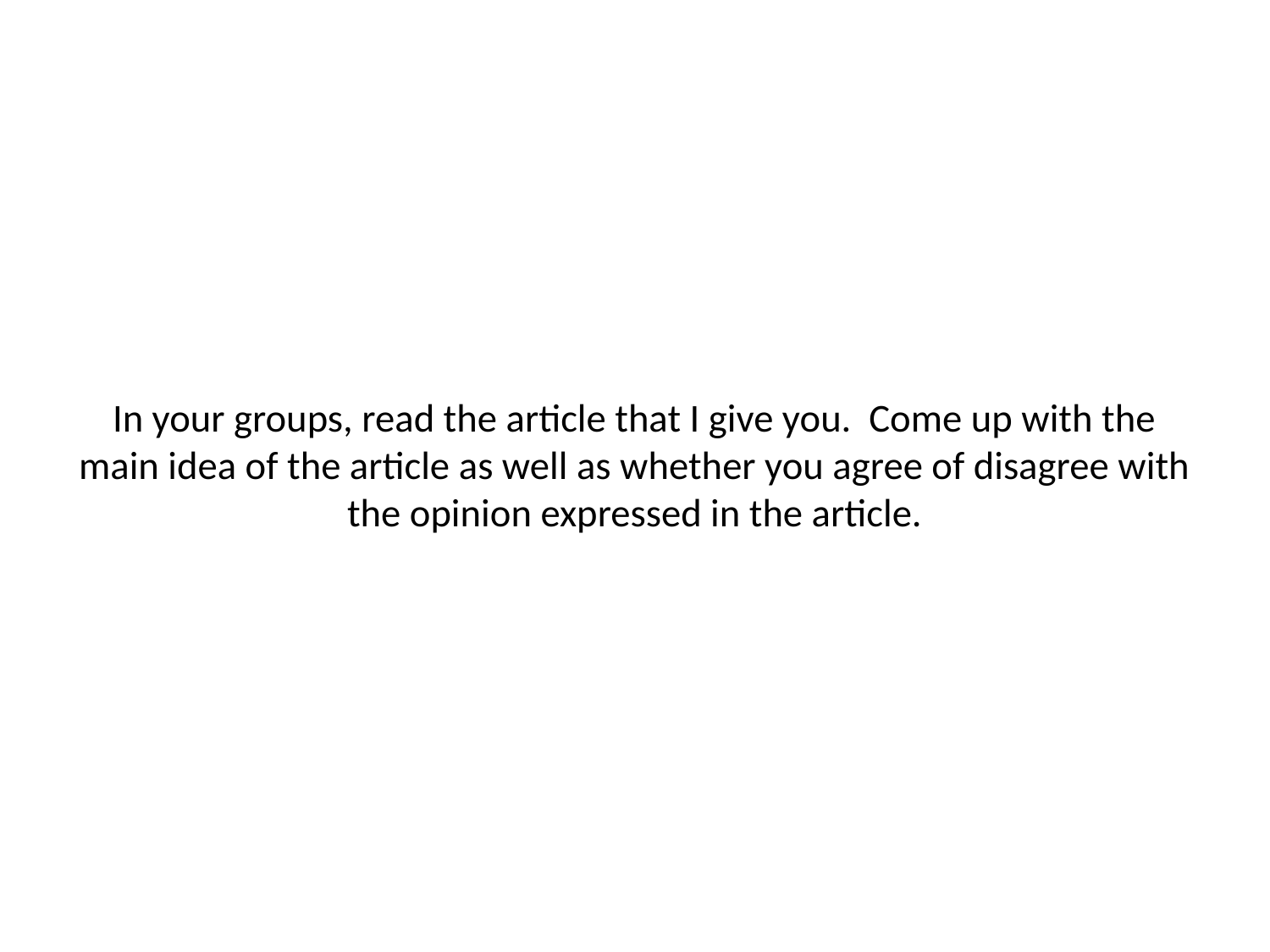

# In your groups, read the article that I give you.  Come up with the main idea of the article as well as whether you agree of disagree with the opinion expressed in the article.